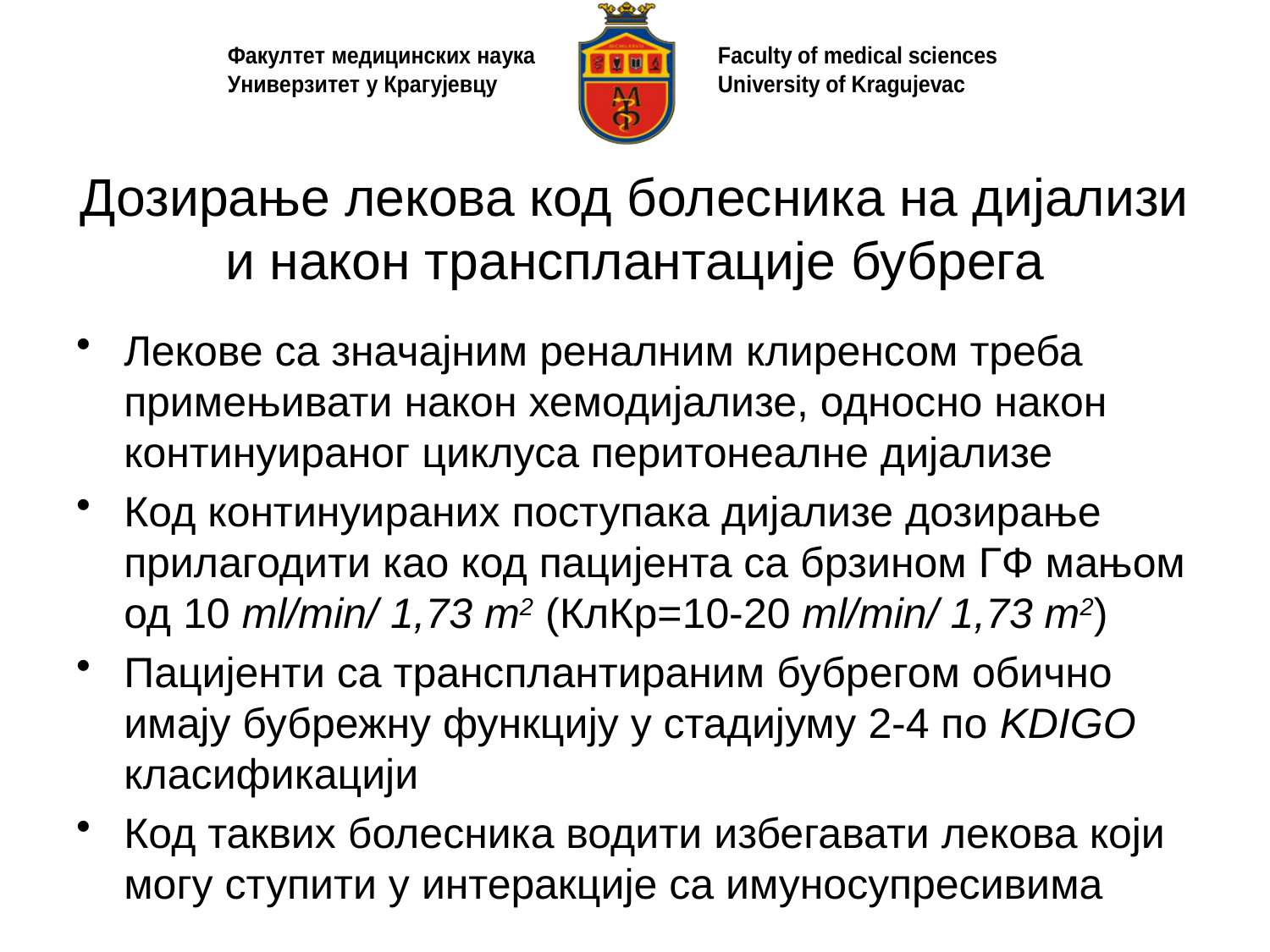

# Дозирање лекова код болесника на дијализи и након трансплантације бубрега
Лекове са значајним реналним клиренсом треба примењивати након хемодијализе, односно након континуираног циклуса перитонеалне дијализе
Код континуираних поступака дијализе дозирање прилагодити као код пацијента са брзином ГФ мањом од 10 ml/min/ 1,73 m2 (КлКр=10-20 ml/min/ 1,73 m2)
Пацијенти са трансплантираним бубрегом обично имају бубрежну функцију у стадијуму 2-4 по KDIGO класификацији
Код таквих болесника водити избегавати лекова који могу ступити у интеракције са имуносупресивима